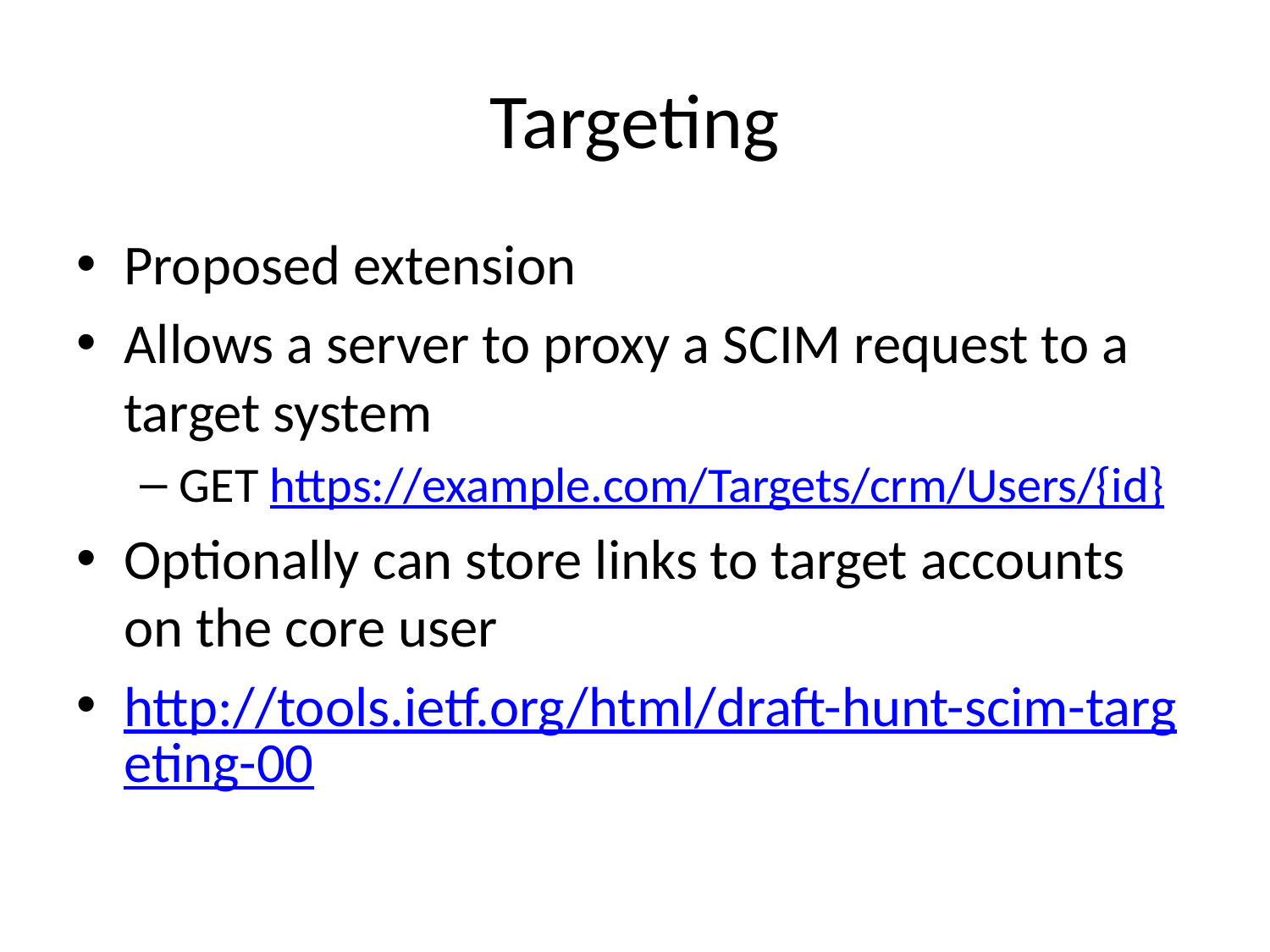

# Targeting
Proposed extension
Allows a server to proxy a SCIM request to a target system
GET https://example.com/Targets/crm/Users/{id}
Optionally can store links to target accounts on the core user
http://tools.ietf.org/html/draft-hunt-scim-targeting-00